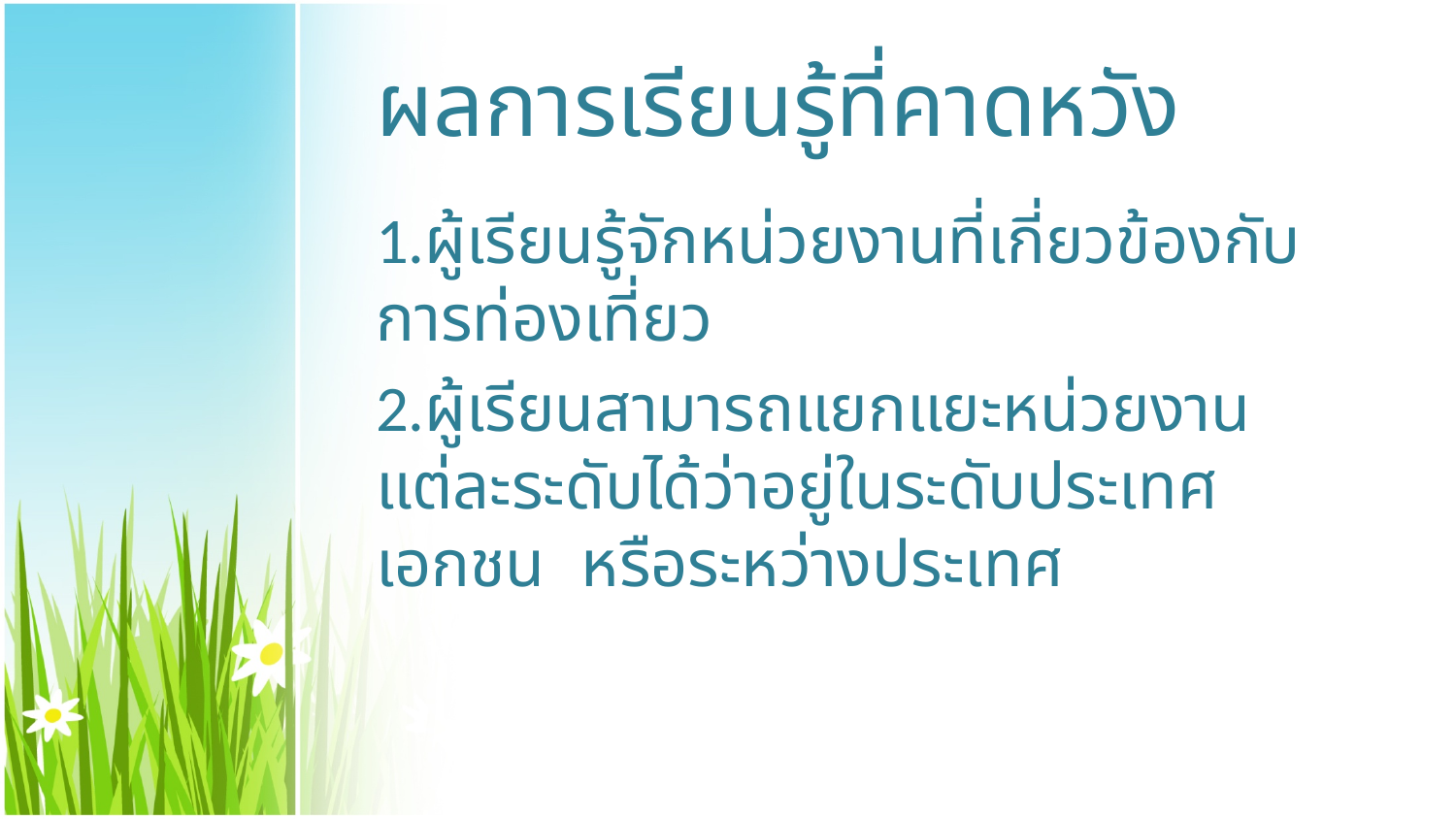

# ผลการเรียนรู้ที่คาดหวัง
1.ผู้เรียนรู้จักหน่วยงานที่เกี่ยวข้องกับการท่องเที่ยว
2.ผู้เรียนสามารถแยกแยะหน่วยงานแต่ละระดับได้ว่าอยู่ในระดับประเทศ  เอกชน  หรือระหว่างประเทศ